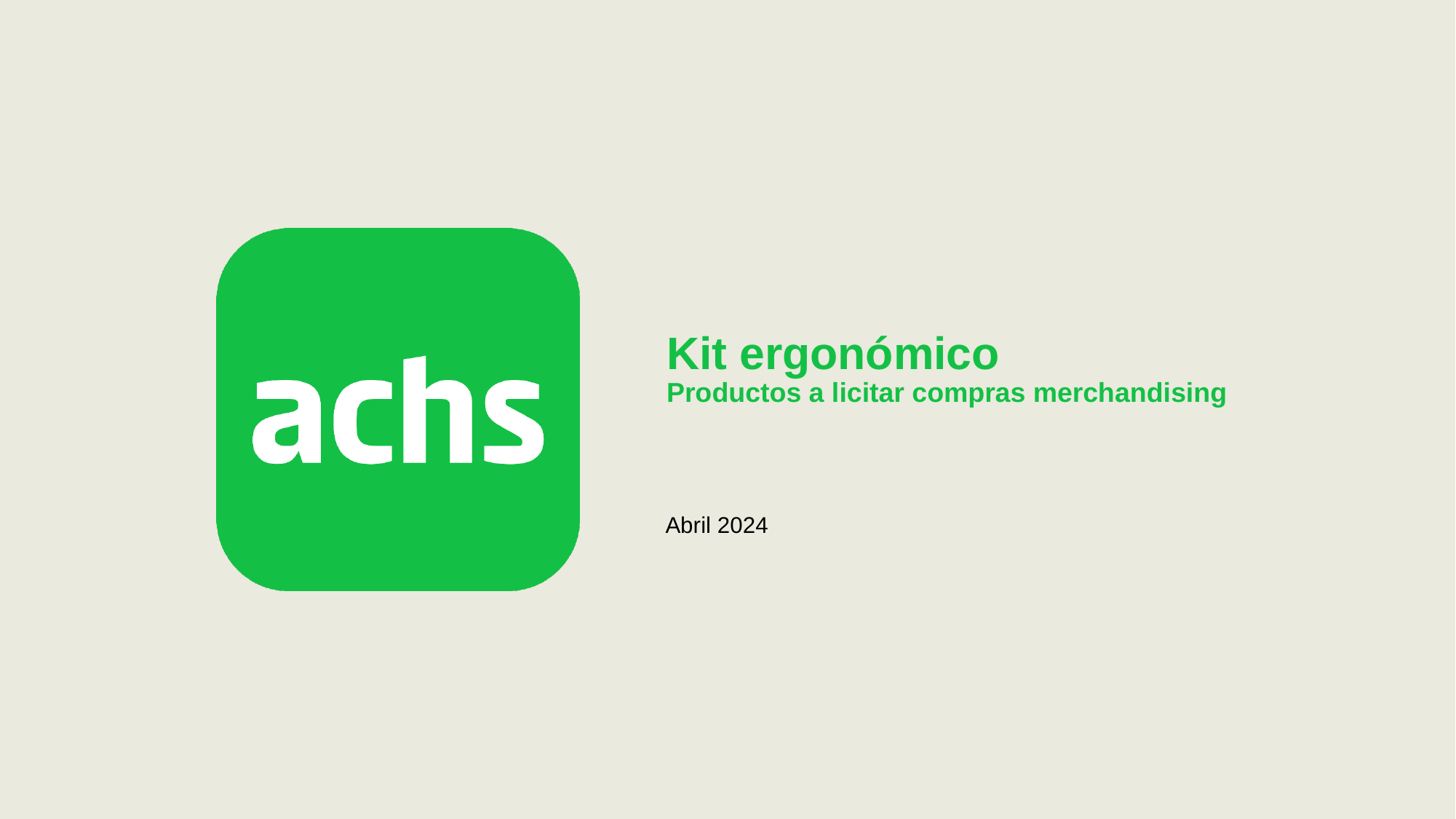

Kit ergonómico
Productos a licitar compras merchandising
Abril 2024